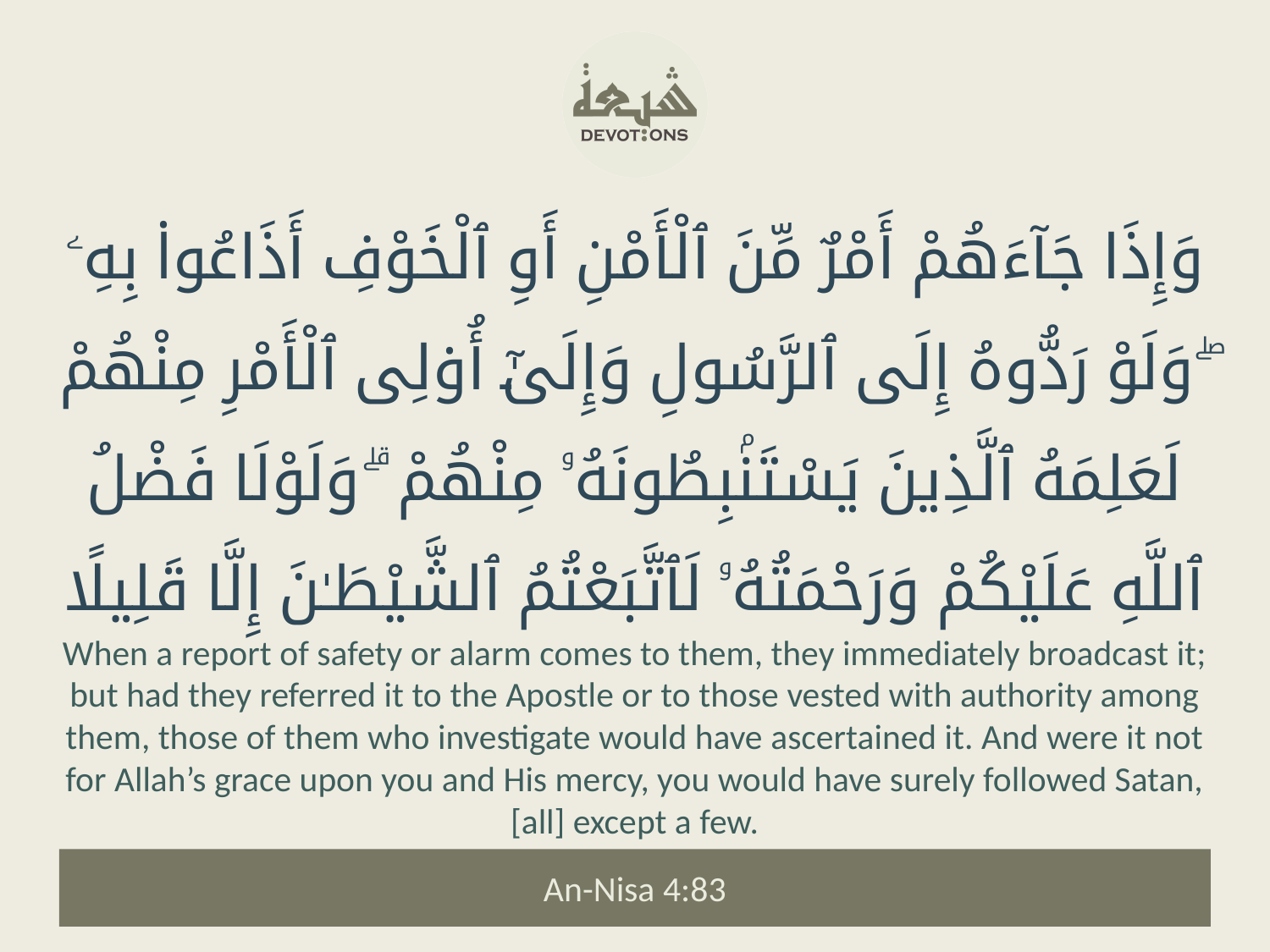

وَإِذَا جَآءَهُمْ أَمْرٌ مِّنَ ٱلْأَمْنِ أَوِ ٱلْخَوْفِ أَذَاعُوا۟ بِهِۦ ۖ وَلَوْ رَدُّوهُ إِلَى ٱلرَّسُولِ وَإِلَىٰٓ أُو۟لِى ٱلْأَمْرِ مِنْهُمْ لَعَلِمَهُ ٱلَّذِينَ يَسْتَنۢبِطُونَهُۥ مِنْهُمْ ۗ وَلَوْلَا فَضْلُ ٱللَّهِ عَلَيْكُمْ وَرَحْمَتُهُۥ لَٱتَّبَعْتُمُ ٱلشَّيْطَـٰنَ إِلَّا قَلِيلًا
When a report of safety or alarm comes to them, they immediately broadcast it; but had they referred it to the Apostle or to those vested with authority among them, those of them who investigate would have ascertained it. And were it not for Allah’s grace upon you and His mercy, you would have surely followed Satan, [all] except a few.
An-Nisa 4:83